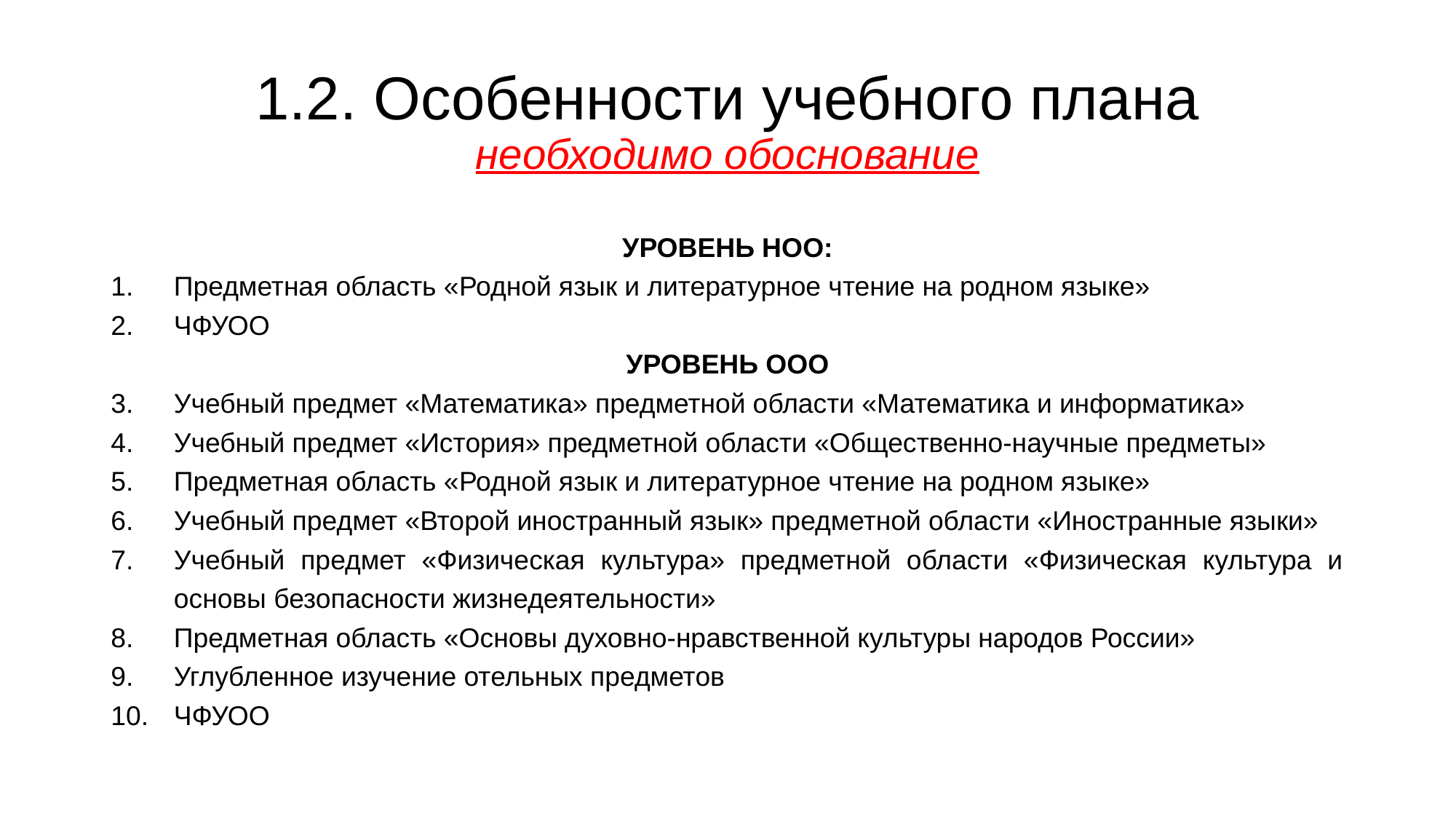

# 1.2. Особенности учебного плана необходимо обоснование
УРОВЕНЬ НОО:
Предметная область «Родной язык и литературное чтение на родном языке»
ЧФУОО
УРОВЕНЬ ООО
Учебный предмет «Математика» предметной области «Математика и информатика»
Учебный предмет «История» предметной области «Общественно-научные предметы»
Предметная область «Родной язык и литературное чтение на родном языке»
Учебный предмет «Второй иностранный язык» предметной области «Иностранные языки»
Учебный предмет «Физическая культура» предметной области «Физическая культура и основы безопасности жизнедеятельности»
Предметная область «Основы духовно-нравственной культуры народов России»
Углубленное изучение отельных предметов
ЧФУОО